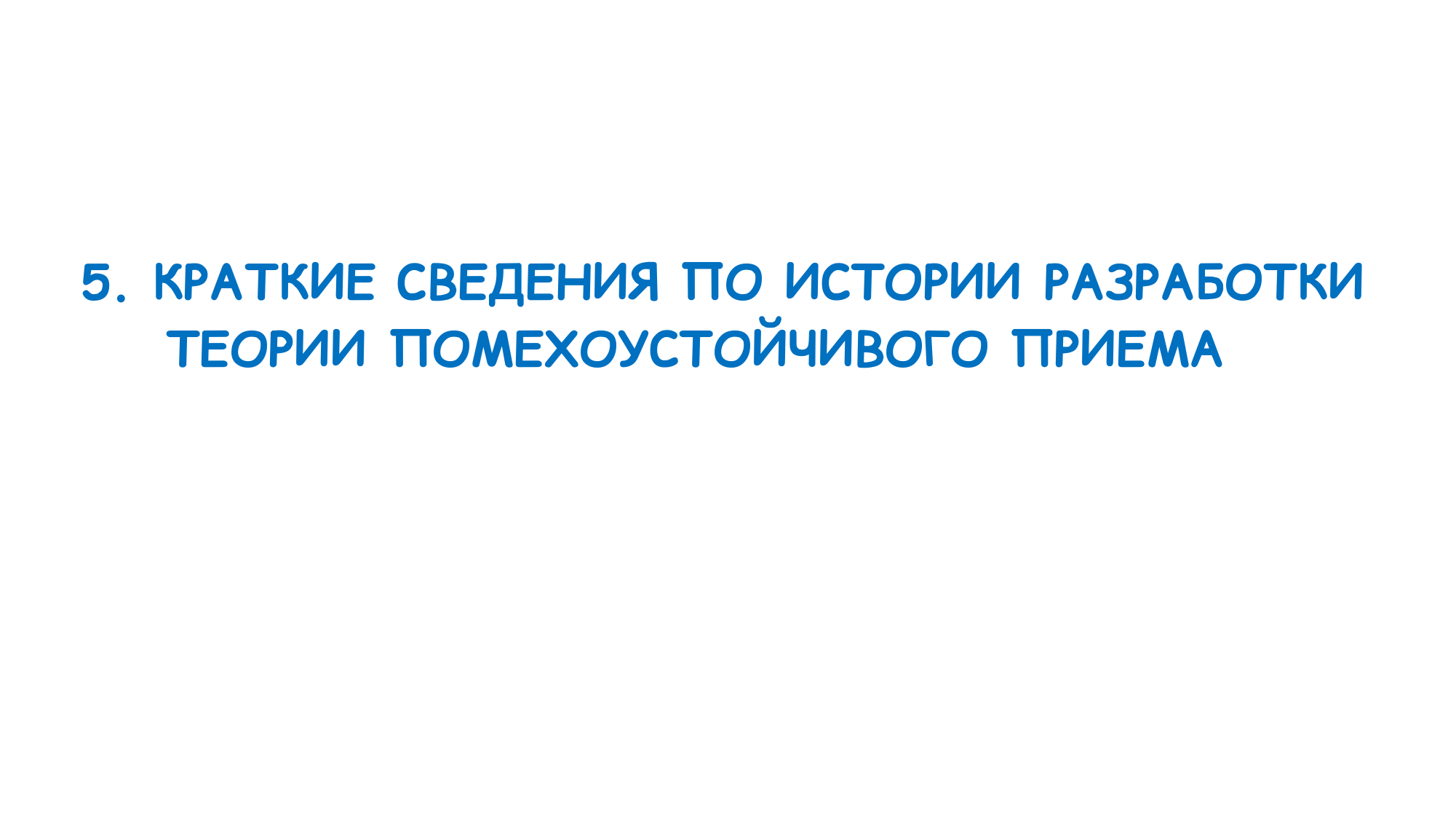

5. КРАТКИЕ СВЕДЕНИЯ ПО ИСТОРИИ РАЗРАБОТКИ ТЕОРИИ ПОМЕХОУСТОЙЧИВОГО ПРИЕМА